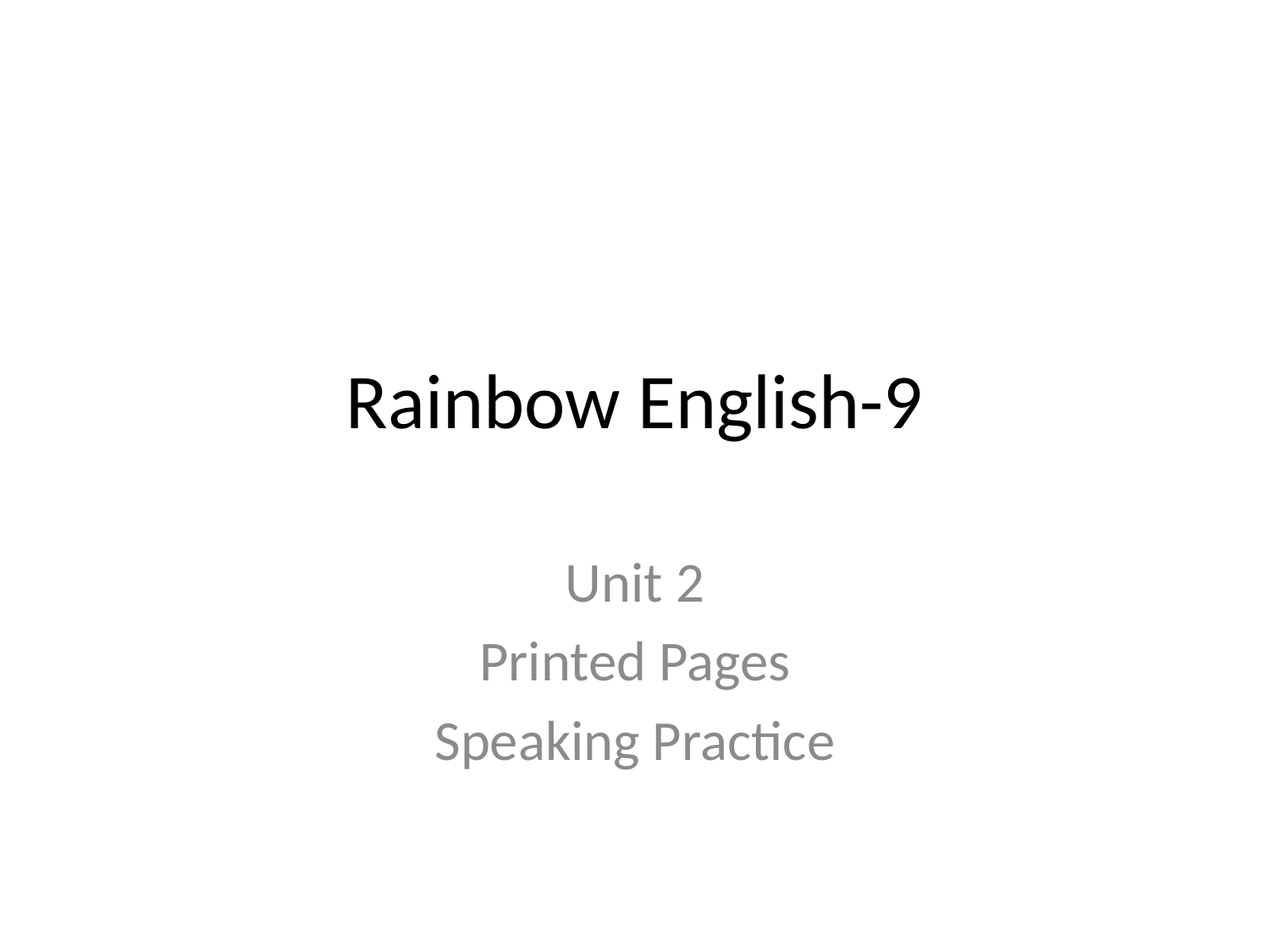

# Rainbow English-9
Unit 2
Printed Pages
Speaking Practice